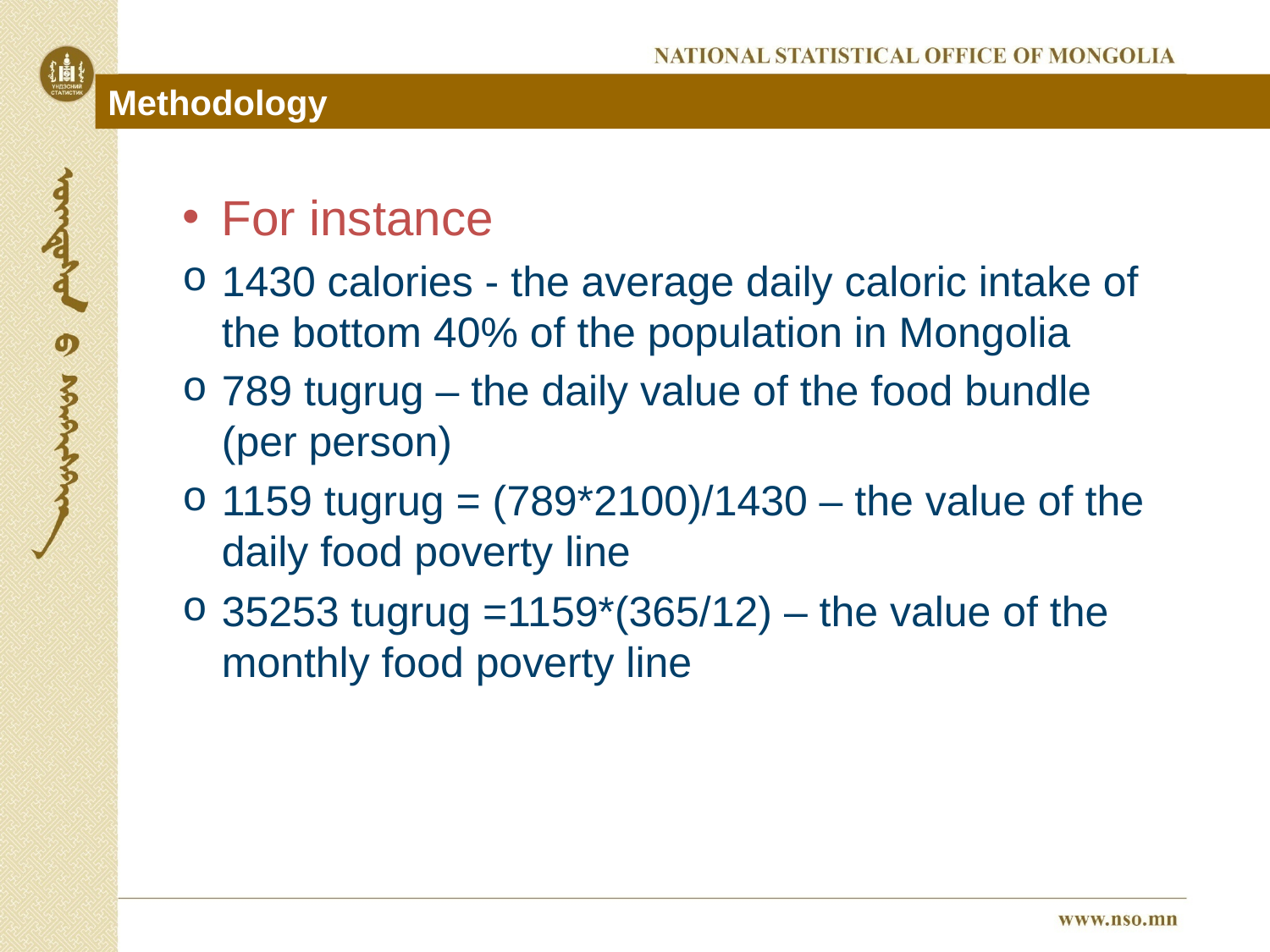

Methodology
For instance
1430 calories - the average daily caloric intake of the bottom 40% of the population in Mongolia
789 tugrug – the daily value of the food bundle (per person)
1159 tugrug = (789*2100)/1430 – the value of the daily food poverty line
35253 tugrug =1159*(365/12) – the value of the monthly food poverty line